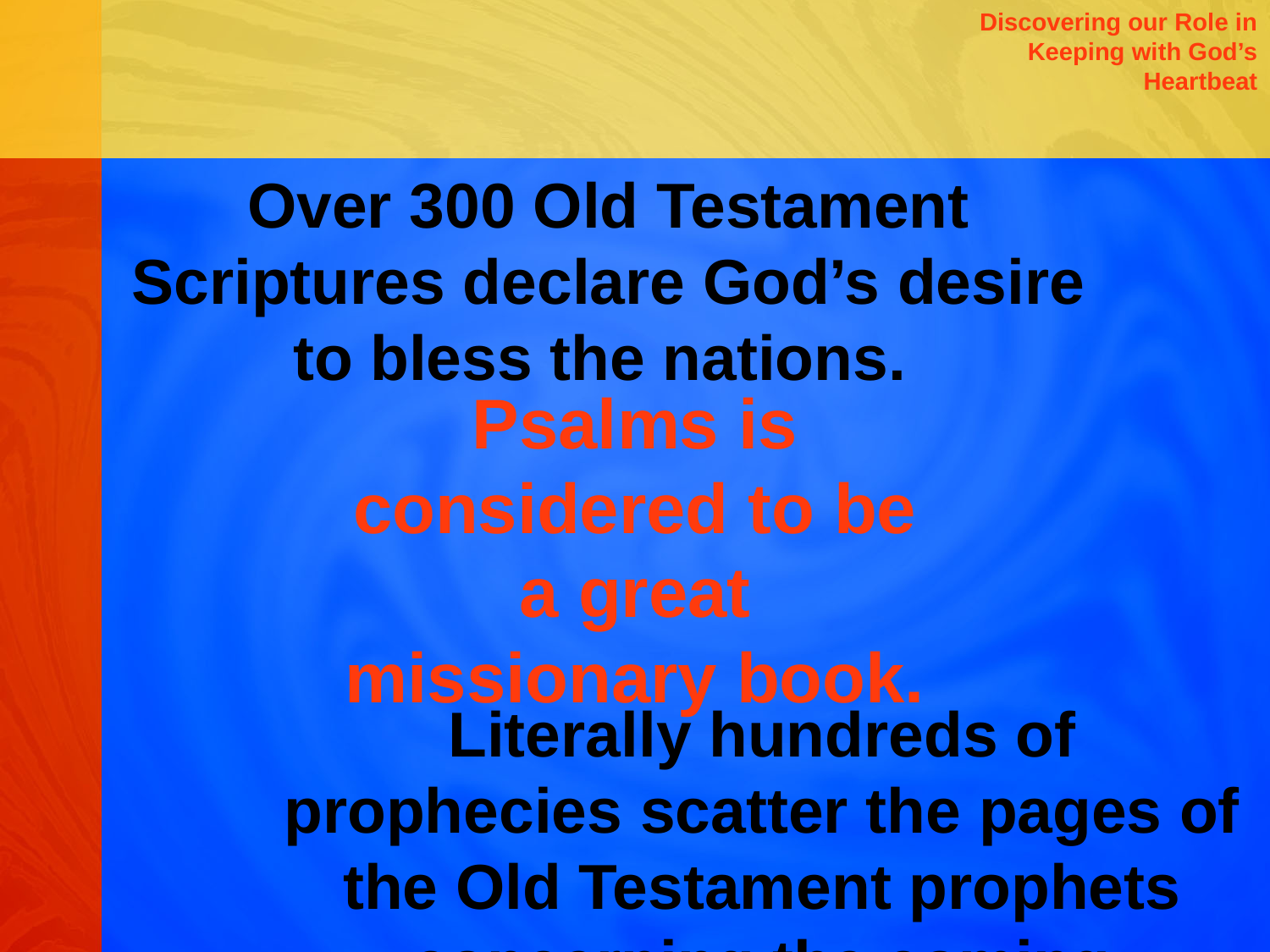

Discovering our Role in Keeping with God’s Heartbeat
Over 300 Old Testament Scriptures declare God’s desire to bless the nations.
Psalms is considered to be a great missionary book.
Literally hundreds of prophecies scatter the pages of the Old Testament prophets concerning the coming Messiah.